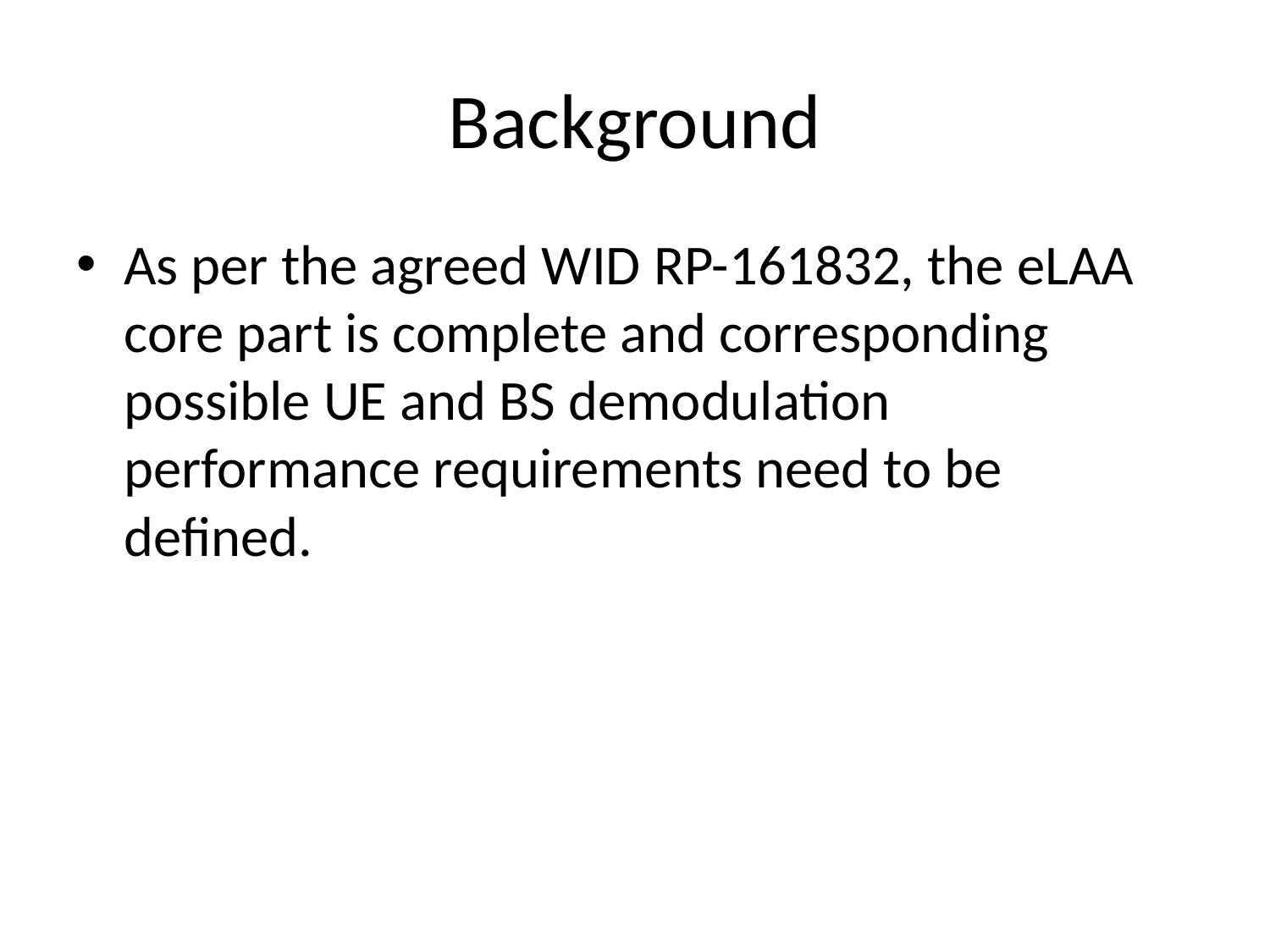

# Background
As per the agreed WID RP-161832, the eLAA core part is complete and corresponding possible UE and BS demodulation performance requirements need to be defined.